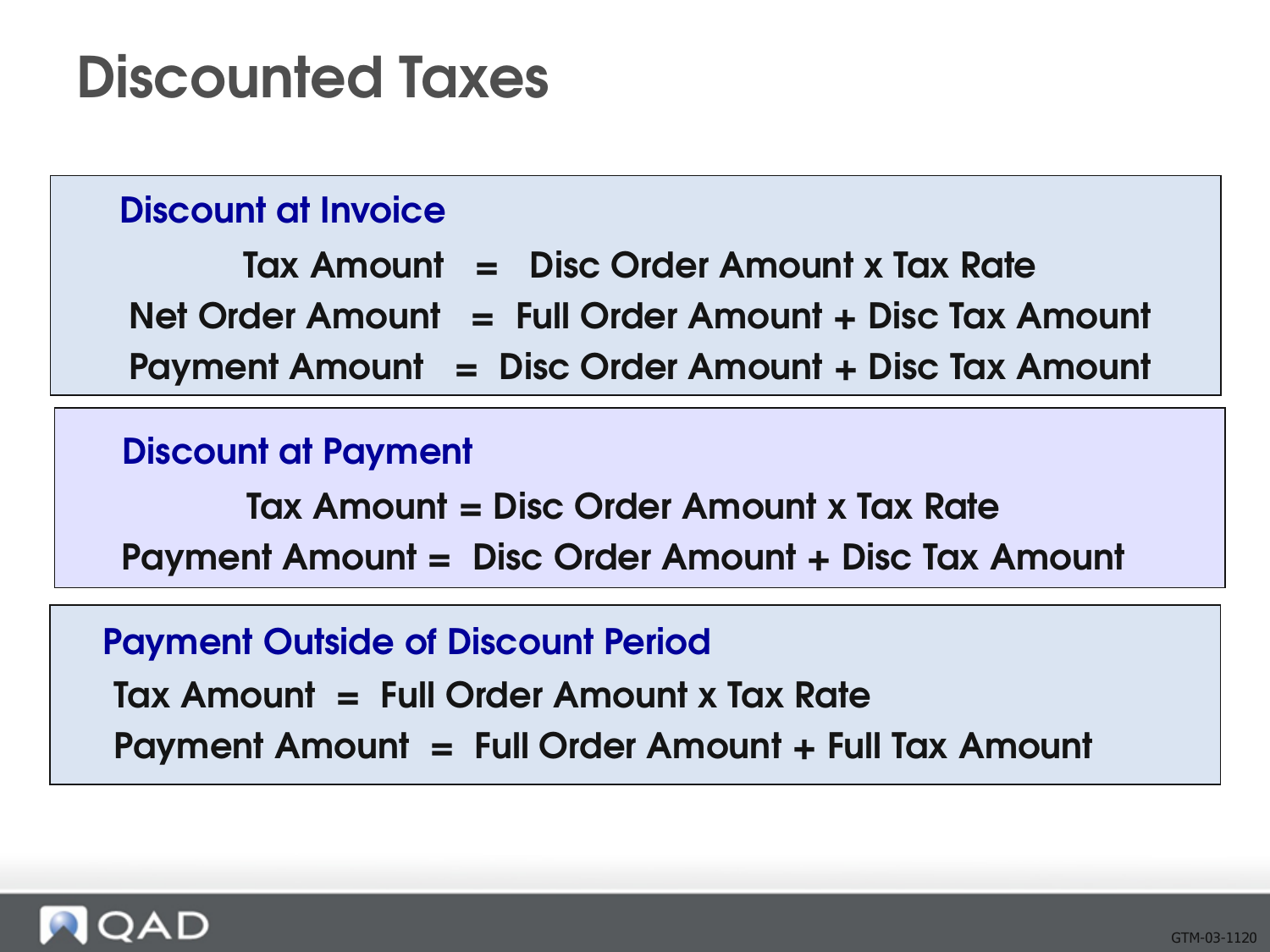

# Discounted Taxes
Discount at Invoice

Tax Amount   =   Disc Order Amount x Tax Rate
Net Order Amount   =  Full Order Amount + Disc Tax Amount
Payment Amount   =  Disc Order Amount + Disc Tax Amount

Discount at Payment
Tax Amount = Disc Order Amount x Tax Rate
Payment Amount =  Disc Order Amount + Disc Tax Amount

Payment Outside of Discount Period
Tax Amount  =  Full Order Amount x Tax Rate
Payment Amount  =  Full Order Amount + Full Tax Amount
GTM-03-1120